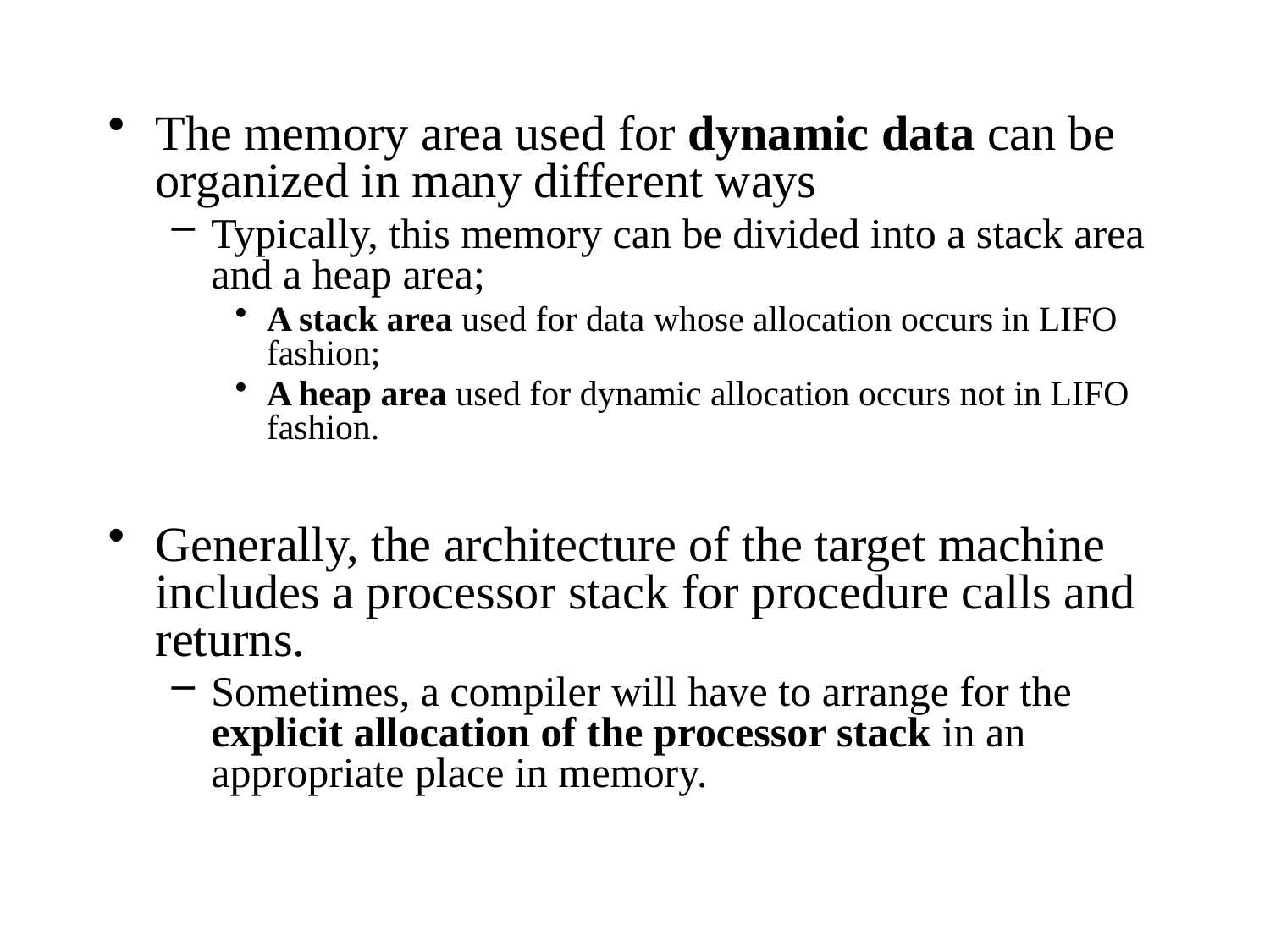

The memory area used for dynamic data can be organized in many different ways
Typically, this memory can be divided into a stack area and a heap area;
A stack area used for data whose allocation occurs in LIFO fashion;
A heap area used for dynamic allocation occurs not in LIFO fashion.

Generally, the architecture of the target machine includes a processor stack for procedure calls and returns.
Sometimes, a compiler will have to arrange for the explicit allocation of the processor stack in an appropriate place in memory.